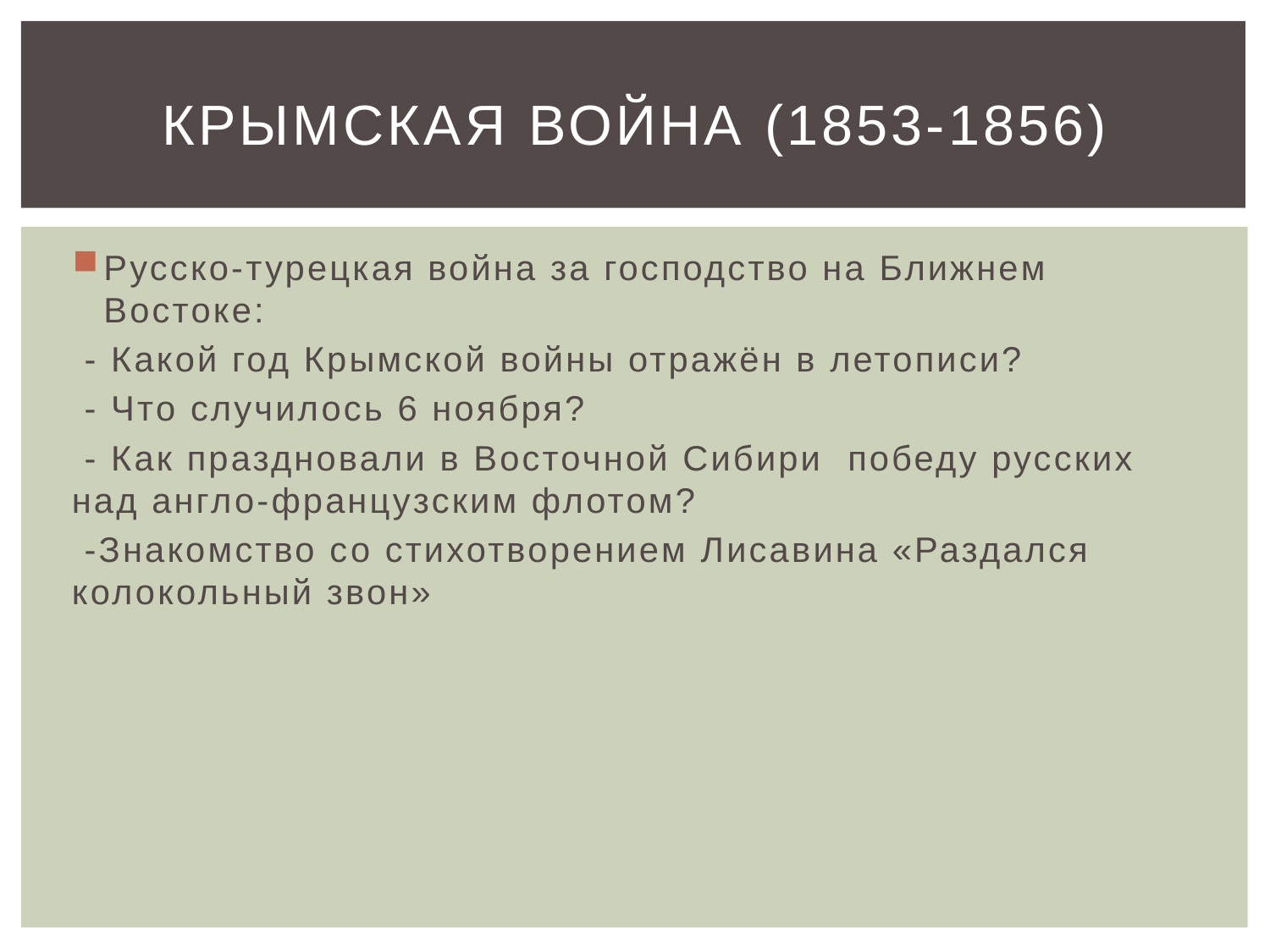

# Крымская война (1853-1856)
Русско-турецкая война за господство на Ближнем Востоке:
 - Какой год Крымской войны отражён в летописи?
 - Что случилось 6 ноября?
 - Как праздновали в Восточной Сибири  победу русских над англо-французским флотом?
 -Знакомство со стихотворением Лисавина «Раздался колокольный звон»